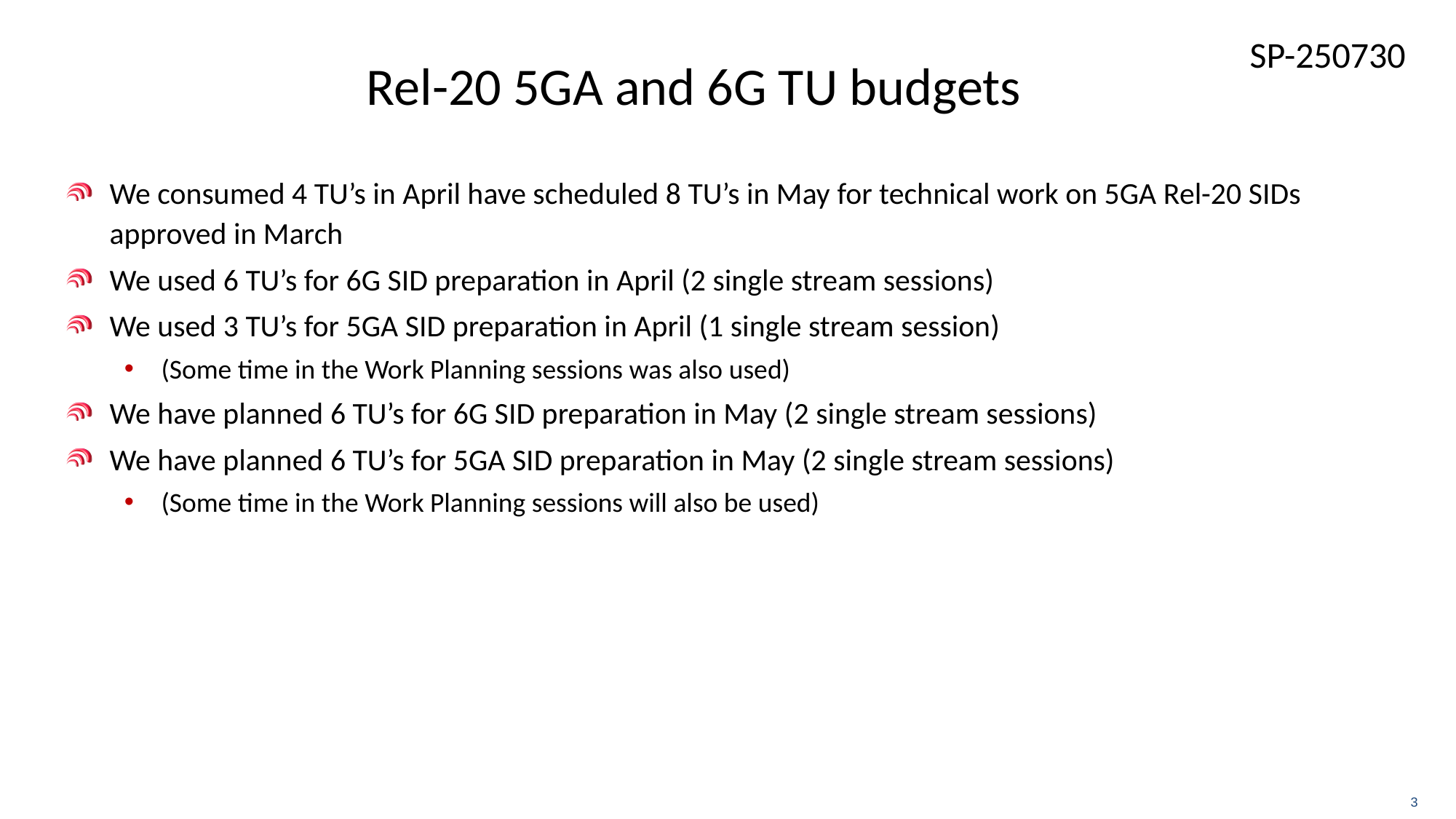

# Rel-20 5GA and 6G TU budgets
We consumed 4 TU’s in April have scheduled 8 TU’s in May for technical work on 5GA Rel-20 SIDs approved in March
We used 6 TU’s for 6G SID preparation in April (2 single stream sessions)
We used 3 TU’s for 5GA SID preparation in April (1 single stream session)
(Some time in the Work Planning sessions was also used)
We have planned 6 TU’s for 6G SID preparation in May (2 single stream sessions)
We have planned 6 TU’s for 5GA SID preparation in May (2 single stream sessions)
(Some time in the Work Planning sessions will also be used)